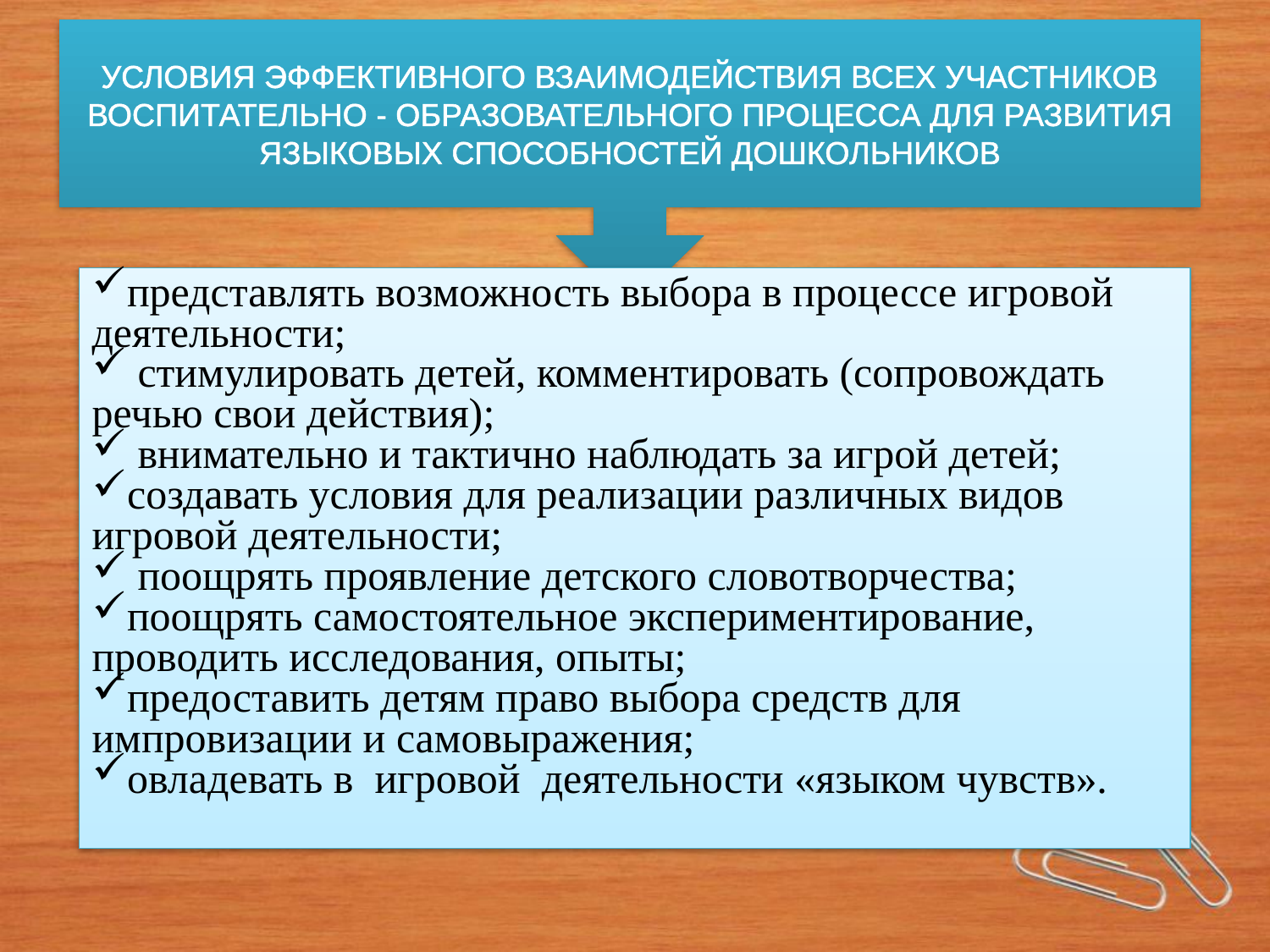

УСЛОВИЯ ЭФФЕКТИВНОГО ВЗАИМОДЕЙСТВИЯ ВСЕХ УЧАСТНИКОВ ВОСПИТАТЕЛЬНО - ОБРАЗОВАТЕЛЬНОГО ПРОЦЕССА ДЛЯ РАЗВИТИЯ ЯЗЫКОВЫХ СПОСОБНОСТЕЙ ДОШКОЛЬНИКОВ
представлять возможность выбора в процессе игровой деятельности;
 стимулировать детей, комментировать (сопровождать речью свои действия);
 внимательно и тактично наблюдать за игрой детей;
создавать условия для реализации различных видов  игровой деятельности;
 поощрять проявление детского словотворчества;
поощрять самостоятельное экспериментирование, проводить исследования, опыты;
предоставить детям право выбора средств для импровизации и самовыражения;
овладевать в  игровой  деятельности «языком чувств».